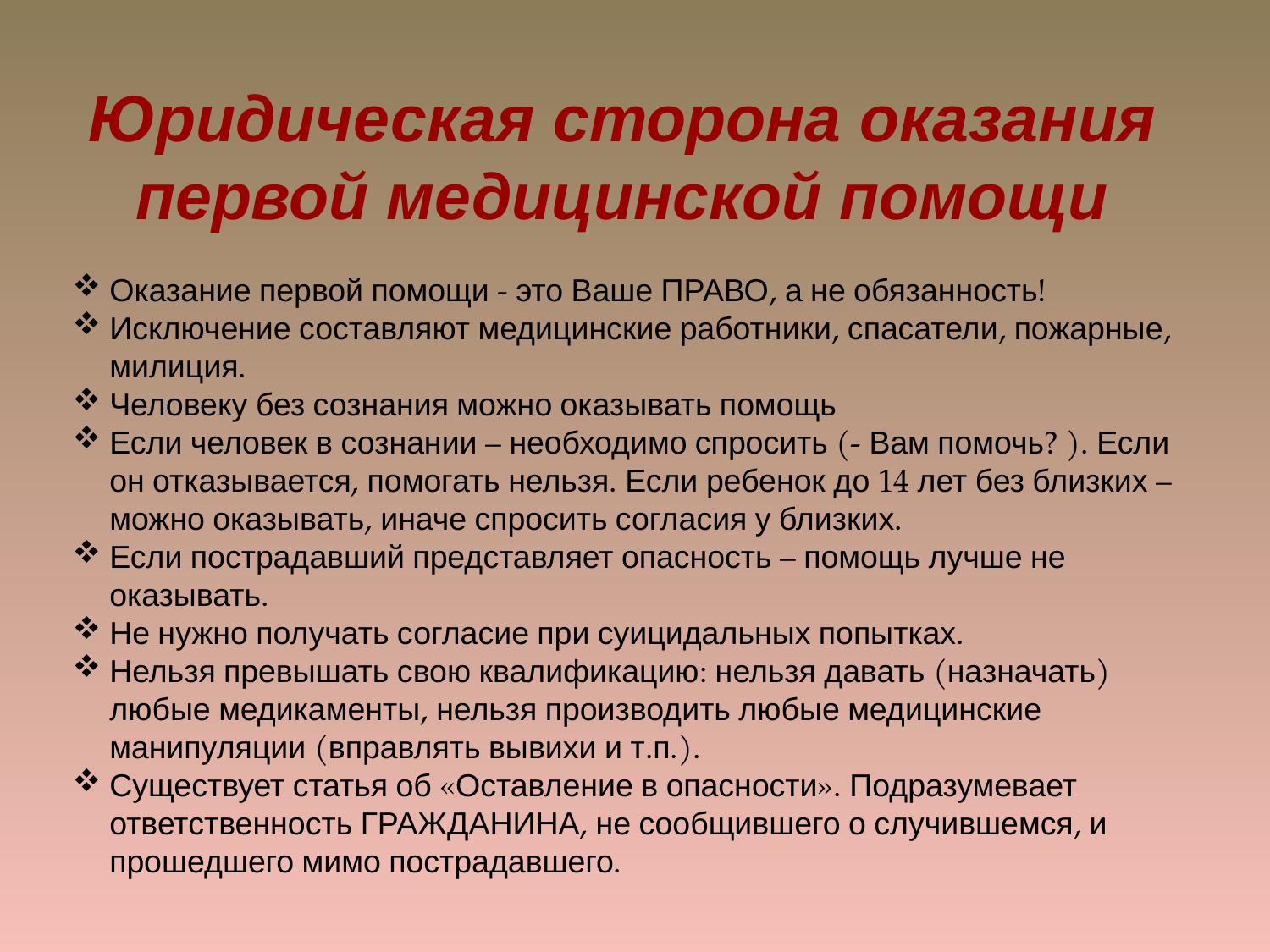

Юридическая сторона оказания первой медицинской помощи
Оказание первой помощи - это Ваше ПРАВО, а не обязанность!
Исключение составляют медицинские работники, спасатели, пожарные, милиция.
Человеку без сознания можно оказывать помощь
Если человек в сознании – необходимо спросить (- Вам помочь? ). Если он отказывается, помогать нельзя. Если ребенок до 14 лет без близких – можно оказывать, иначе спросить согласия у близких.
Если пострадавший представляет опасность – помощь лучше не оказывать.
Не нужно получать согласие при суицидальных попытках.
Нельзя превышать свою квалификацию: нельзя давать (назначать) любые медикаменты, нельзя производить любые медицинские манипуляции (вправлять вывихи и т.п.).
Существует статья об «Оставление в опасности». Подразумевает ответственность ГРАЖДАНИНА, не сообщившего о случившемся, и прошедшего мимо пострадавшего.